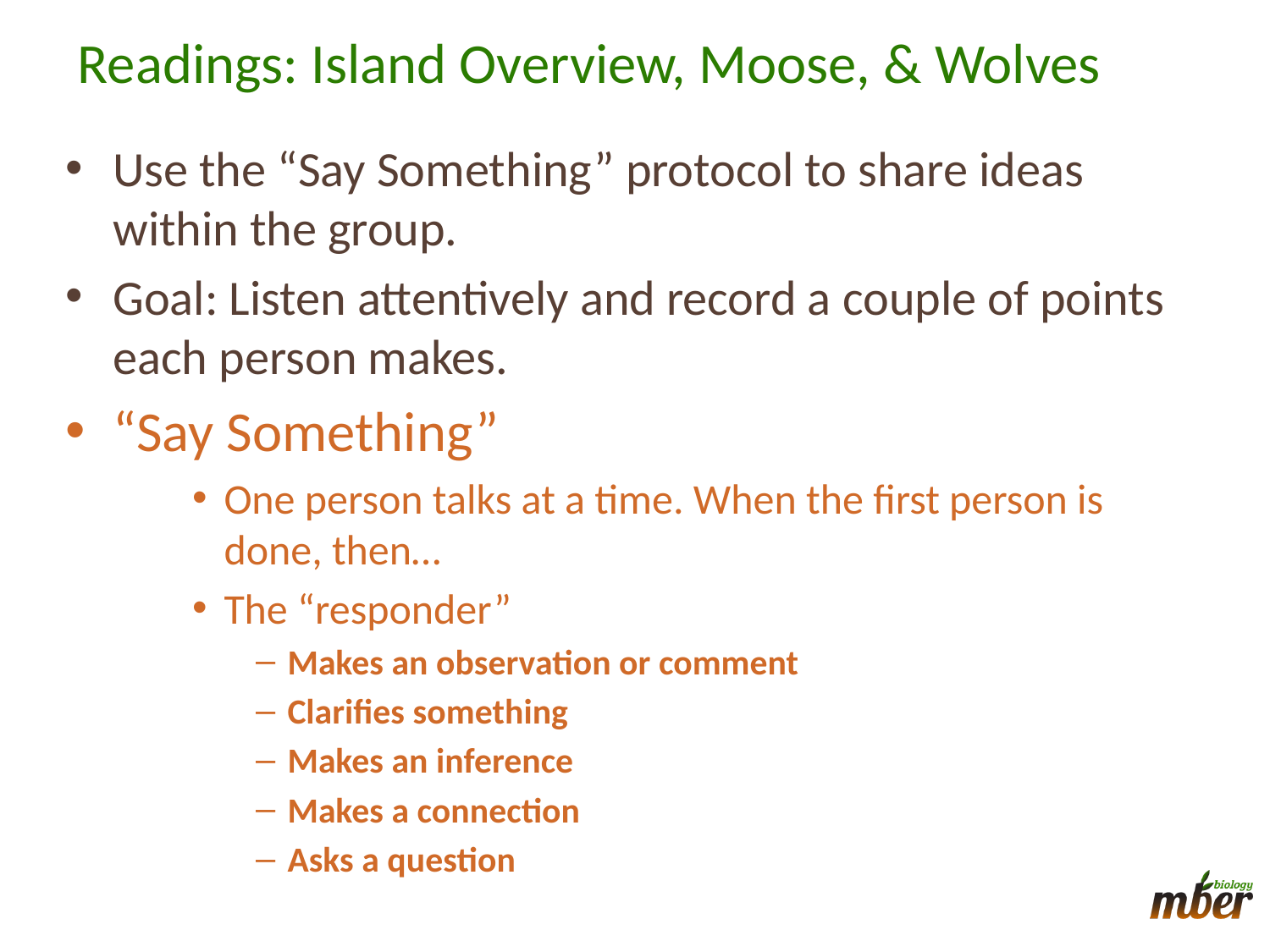

# Readings: Island Overview, Moose, & Wolves
Use the “Say Something” protocol to share ideas within the group.
Goal: Listen attentively and record a couple of points each person makes.
“Say Something”
One person talks at a time. When the first person is done, then…
The “responder”
Makes an observation or comment
Clarifies something
Makes an inference
Makes a connection
Asks a question